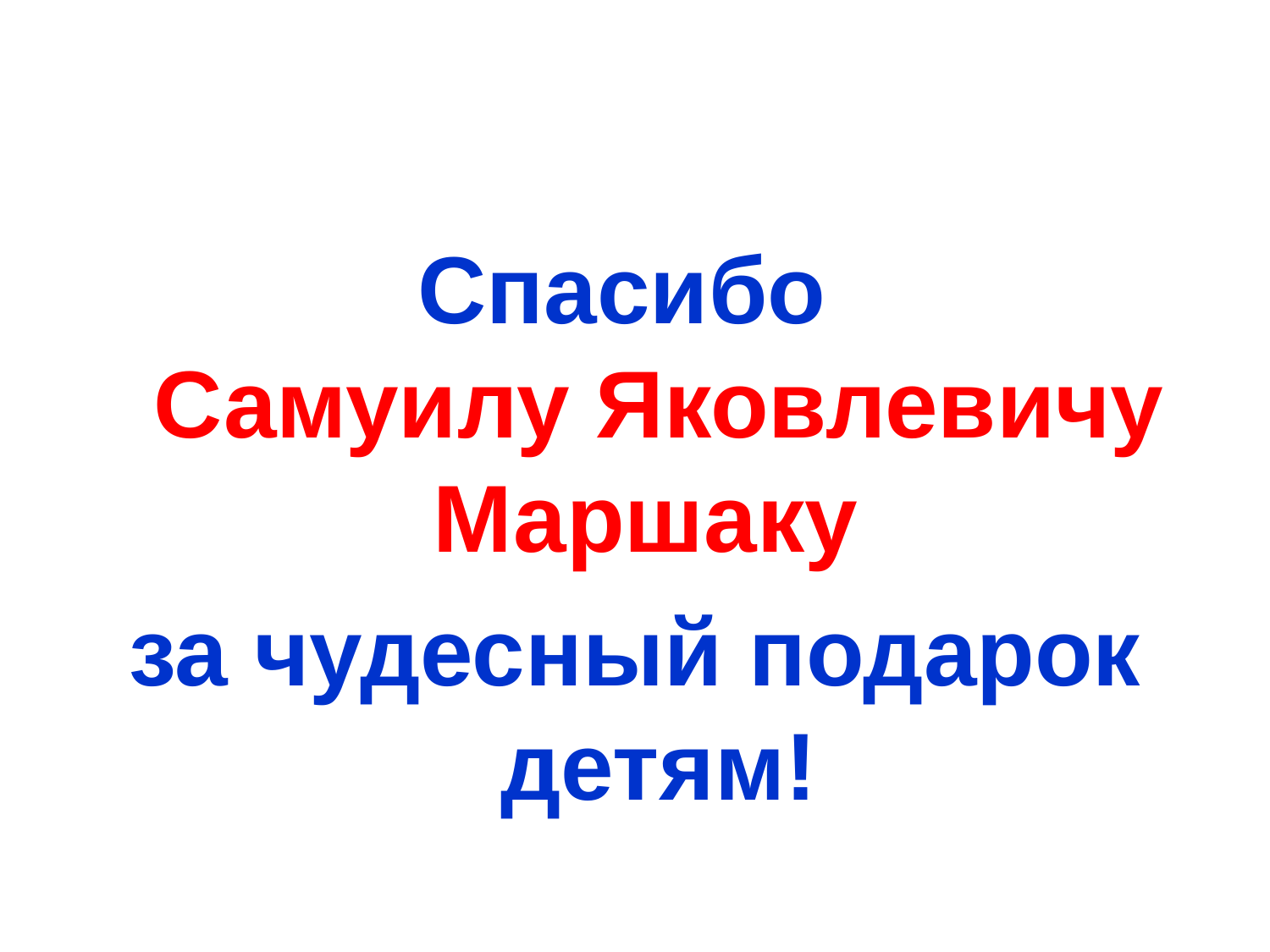

Спасибо
Самуилу Яковлевичу Маршаку
за чудесный подарок детям!